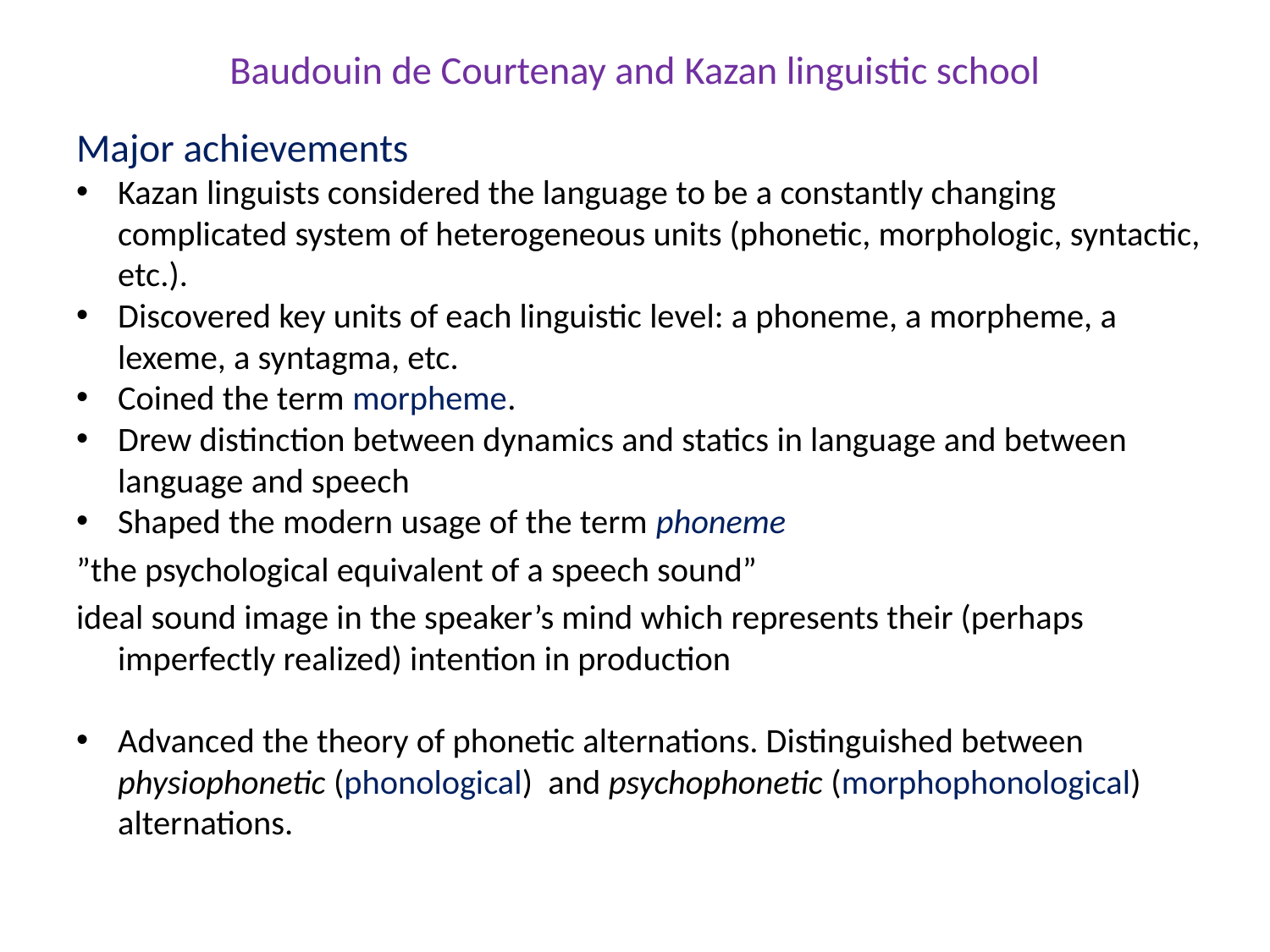

# Baudouin de Courtenay and Kazan linguistic school
Major achievements
Kazan linguists considered the language to be a constantly changing complicated system of heterogeneous units (phonetic, morphologic, syntactic, etc.).
Discovered key units of each linguistic level: a phoneme, a morpheme, a lexeme, a syntagma, etc.
Coined the term morpheme.
Drew distinction between dynamics and statics in language and between language and speech
Shaped the modern usage of the term phoneme
”the psychological equivalent of a speech sound”
ideal sound image in the speaker’s mind which represents their (perhaps imperfectly realized) intention in production

Advanced the theory of phonetic alternations. Distinguished between physiophonetic (phonological)  and psychophonetic (morphophonological) alternations.